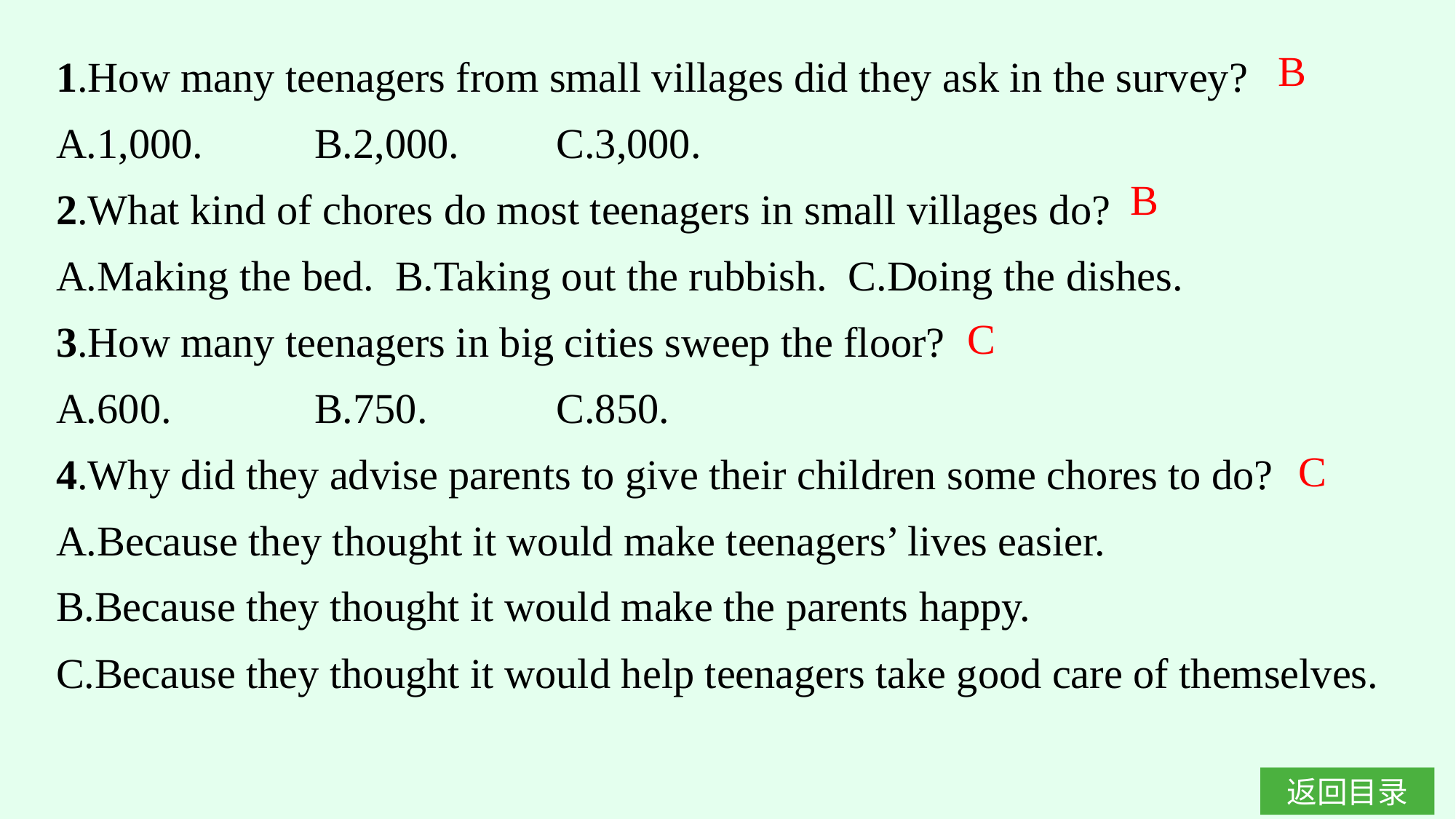

1.How many teenagers from small villages did they ask in the survey?
A.1,000.	B.2,000.	C.3,000.
2.What kind of chores do most teenagers in small villages do?
A.Making the bed.  B.Taking out the rubbish.  C.Doing the dishes.
3.How many teenagers in big cities sweep the floor?
A.600.		B.750.		C.850.
4.Why did they advise parents to give their children some chores to do?
A.Because they thought it would make teenagers’ lives easier.
B.Because they thought it would make the parents happy.
C.Because they thought it would help teenagers take good care of themselves.
B
B
C
C